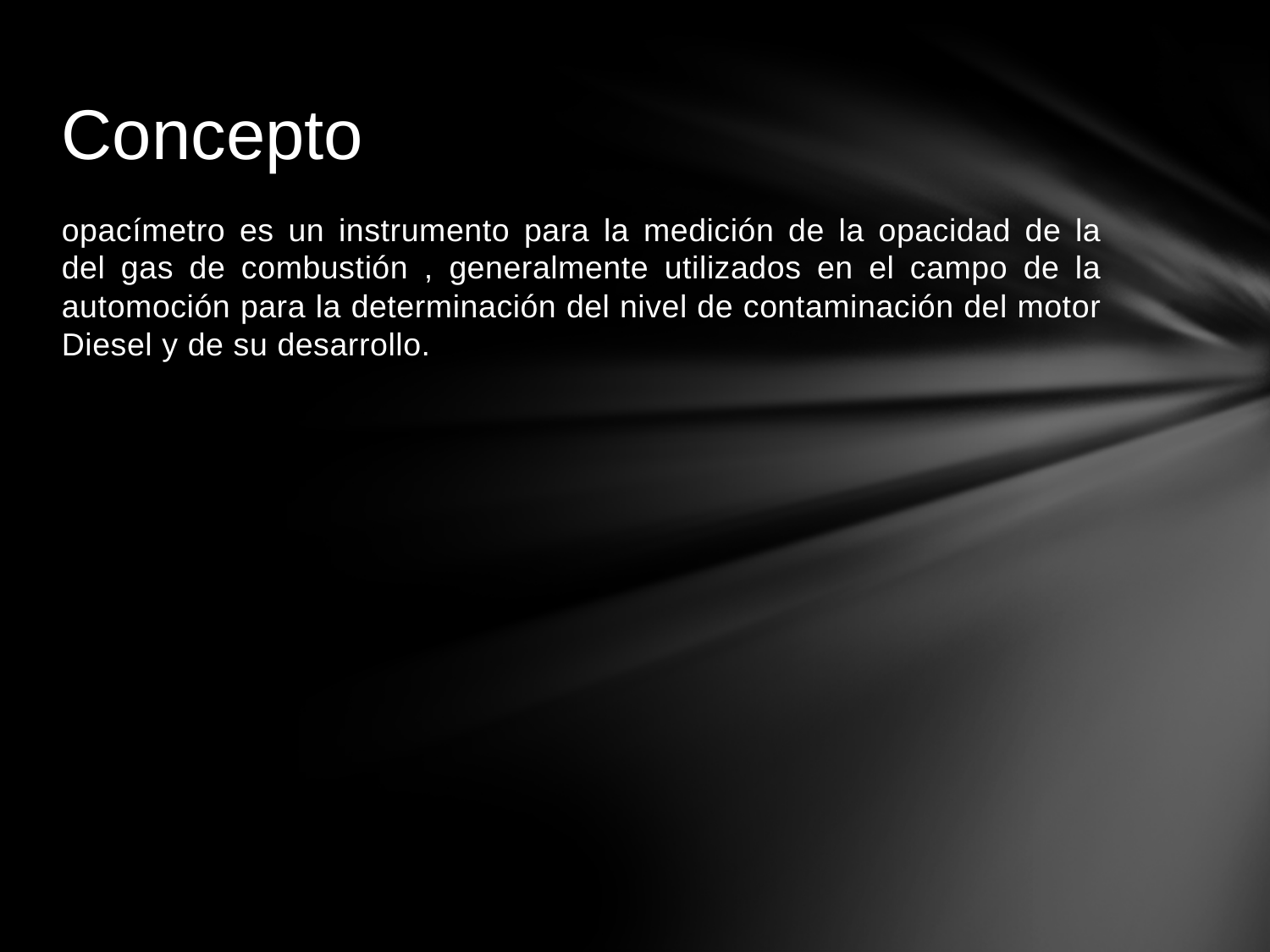

# Concepto
opacímetro es un instrumento para la medición de la opacidad de la del gas de combustión , generalmente utilizados en el campo de la automoción para la determinación del nivel de contaminación del motor Diesel y de su desarrollo.